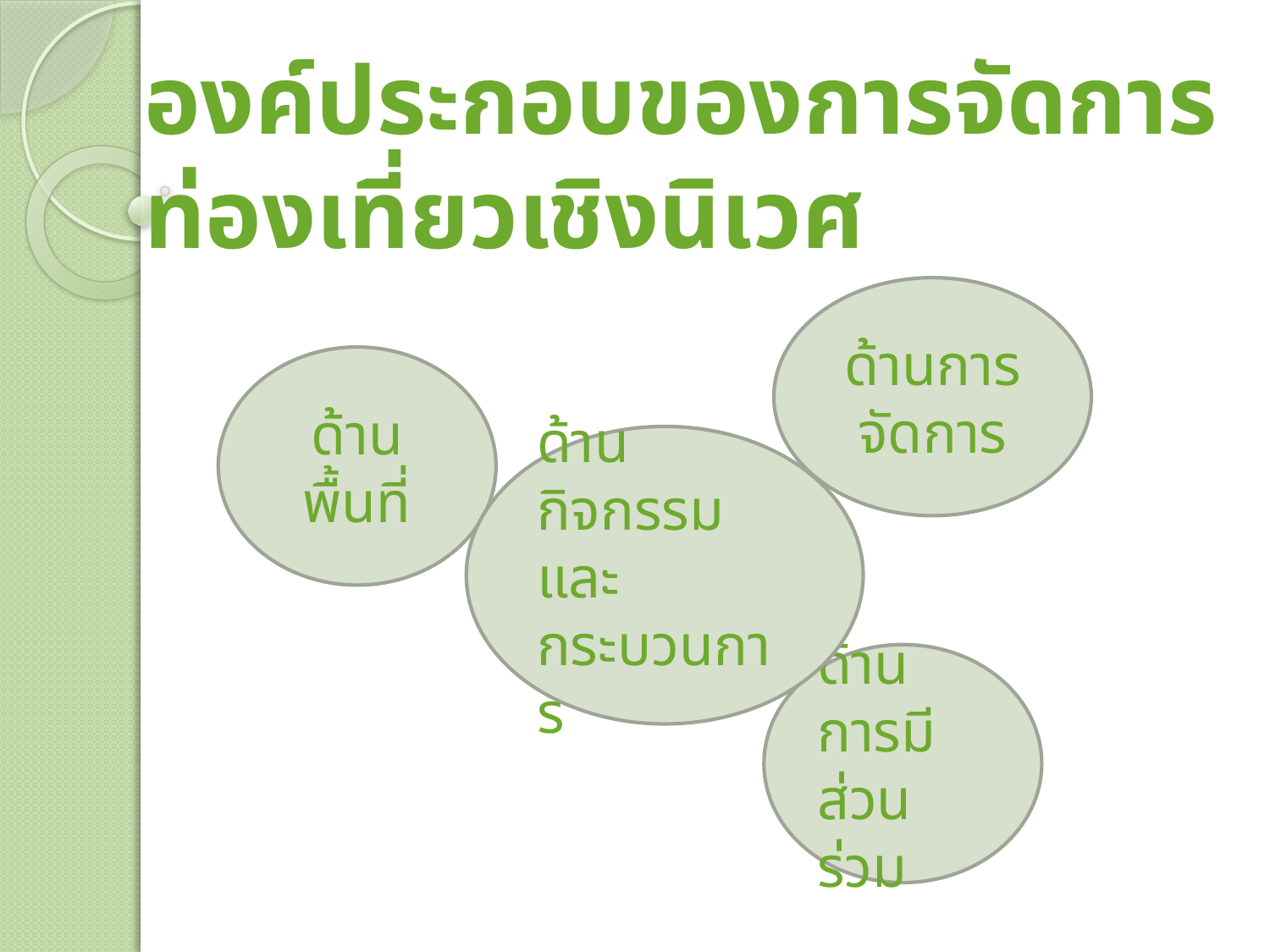

# องค์ประกอบของการจัดการท่องเที่ยวเชิงนิเวศ
ด้านการจัดการ
ด้านพื้นที่
ด้านกิจกรรมและกระบวนการ
ด้านการมีส่วนร่วม